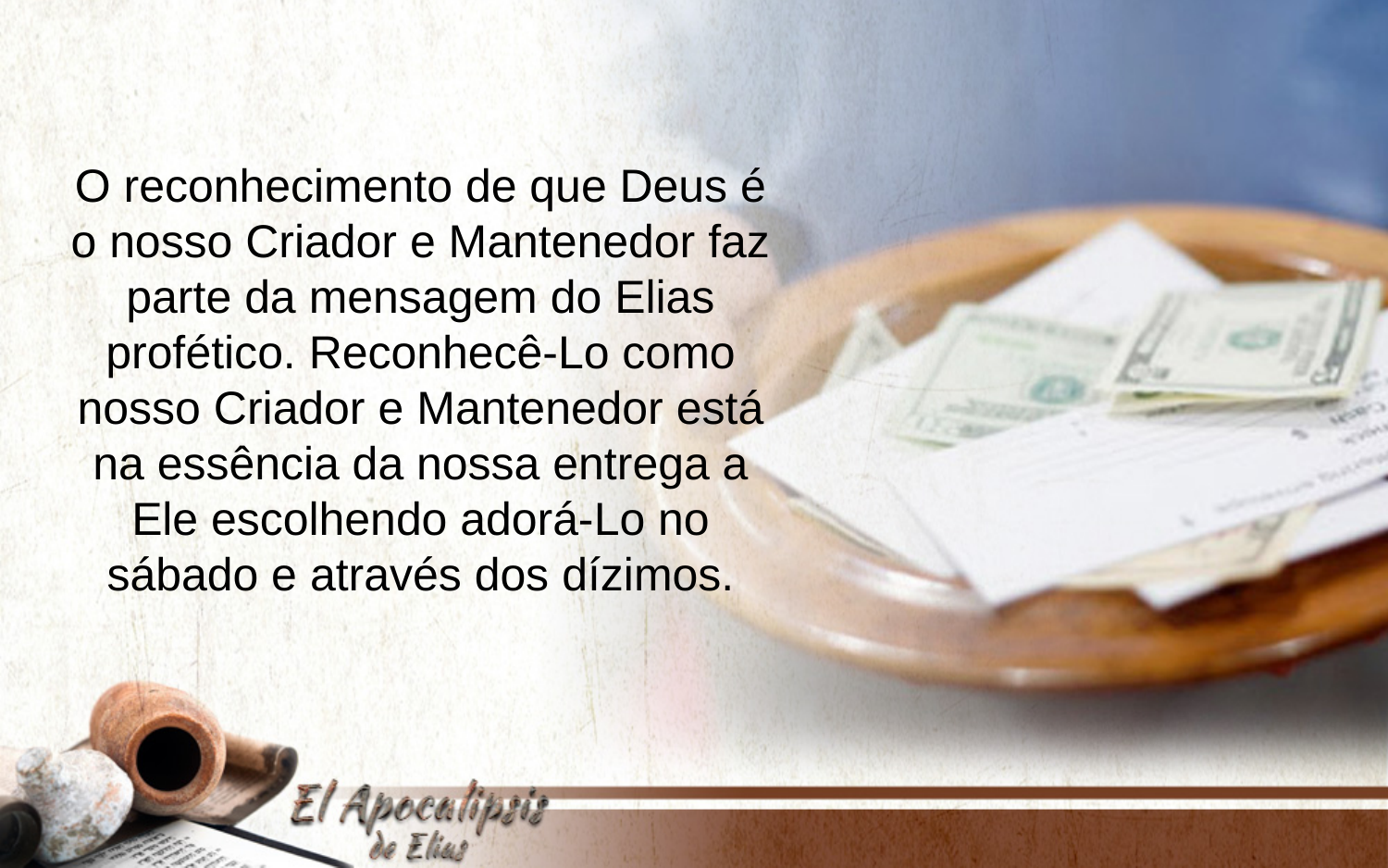

O reconhecimento de que Deus é o nosso Criador e Mantenedor faz parte da mensagem do Elias profético. Reconhecê-Lo como nosso Criador e Mantenedor está na essência da nossa entrega a Ele escolhendo adorá-Lo no sábado e através dos dízimos.